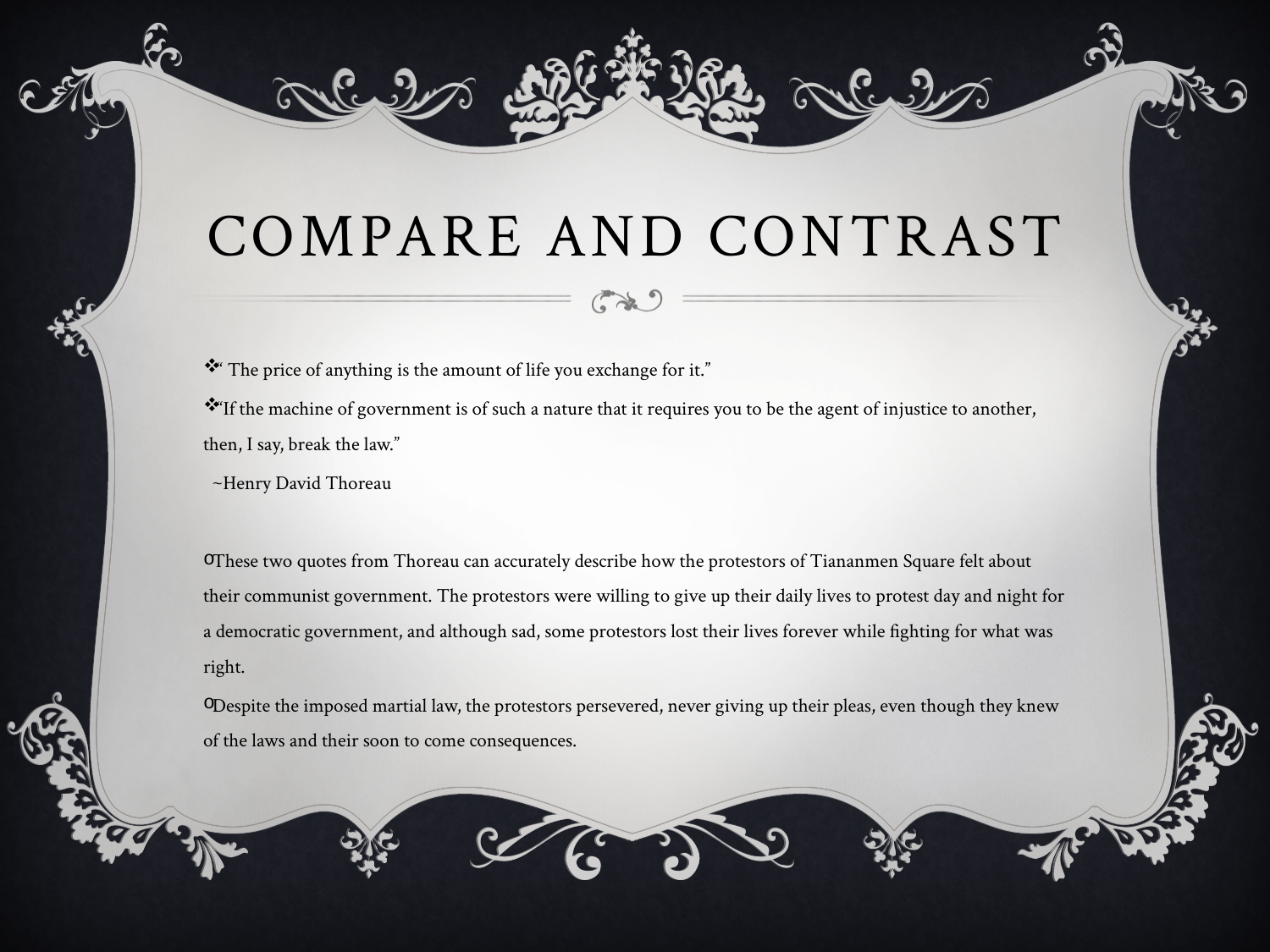

# Compare and Contrast
“ The price of anything is the amount of life you exchange for it.”
“If the machine of government is of such a nature that it requires you to be the agent of injustice to another, then, I say, break the law.”
~Henry David Thoreau

These two quotes from Thoreau can accurately describe how the protestors of Tiananmen Square felt about their communist government. The protestors were willing to give up their daily lives to protest day and night for a democratic government, and although sad, some protestors lost their lives forever while fighting for what was right.
Despite the imposed martial law, the protestors persevered, never giving up their pleas, even though they knew of the laws and their soon to come consequences.